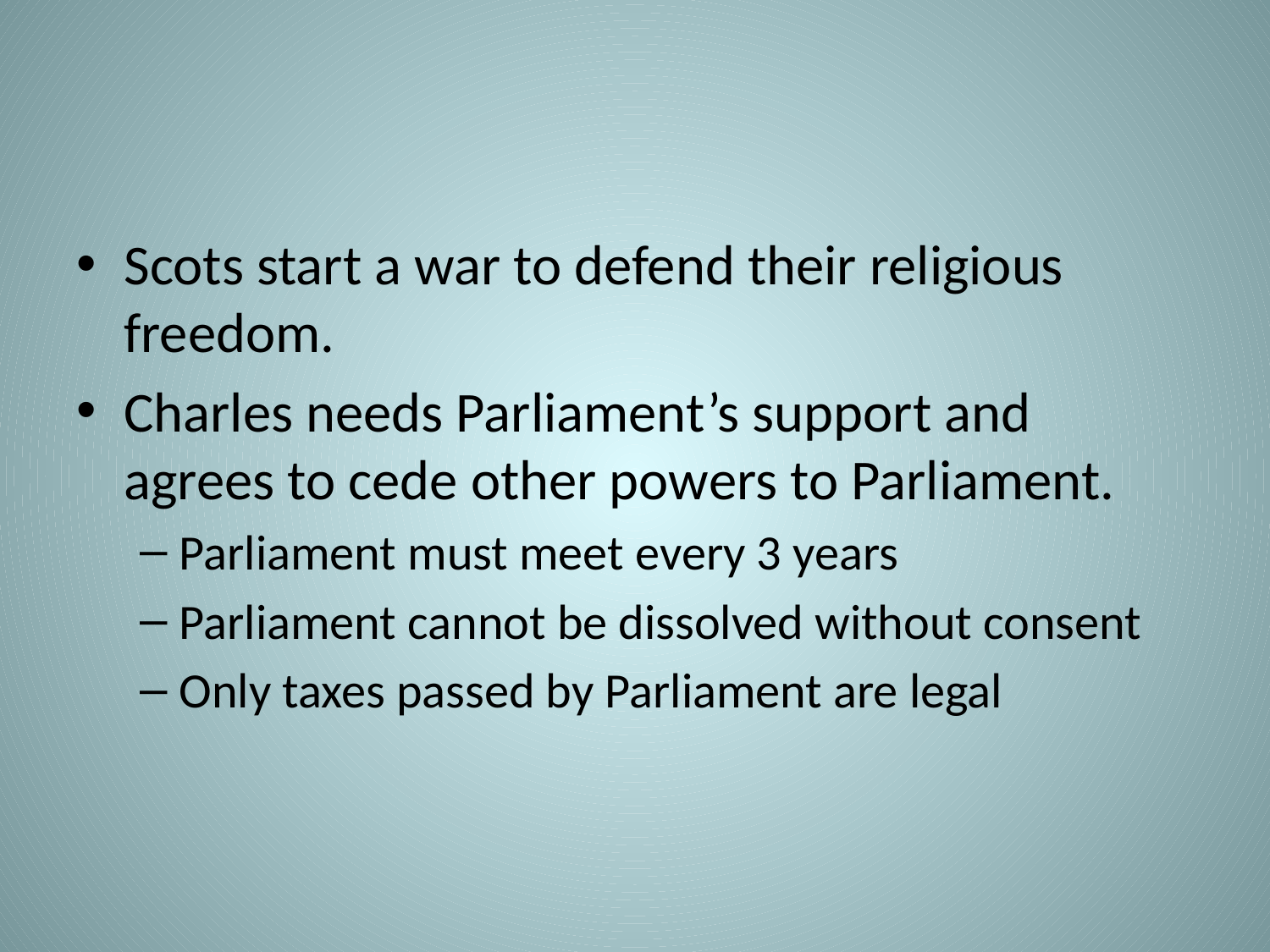

#
Scots start a war to defend their religious freedom.
Charles needs Parliament’s support and agrees to cede other powers to Parliament.
Parliament must meet every 3 years
Parliament cannot be dissolved without consent
Only taxes passed by Parliament are legal